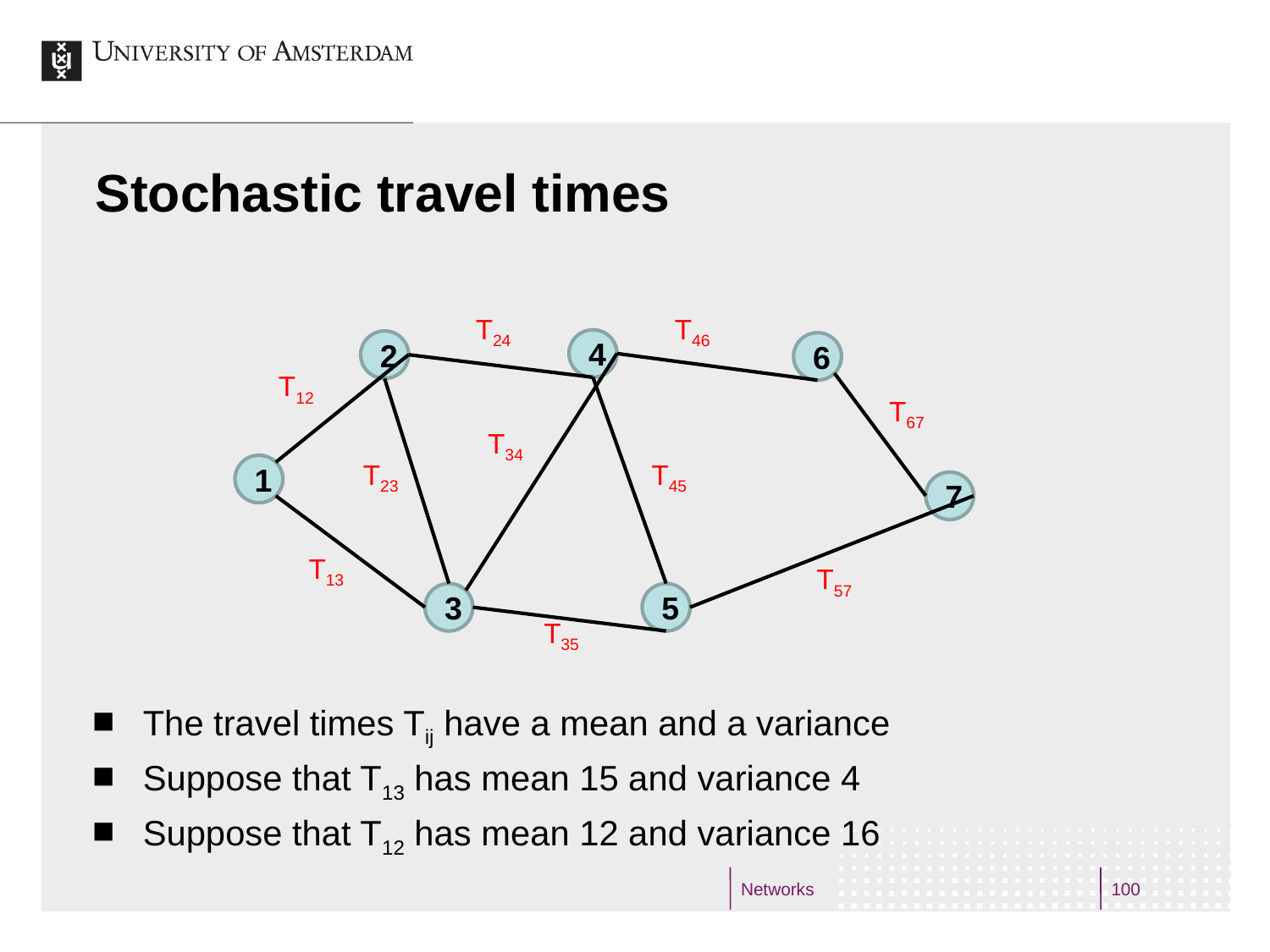

# Stochastic travel times
T24
T46

The travel times Tij have a mean and a variance
Suppose that T13 has mean 15 and variance 4
Suppose that T12 has mean 12 and variance 16

4
2
6
T12
T67
T34
T23
T45
1
7
T13
T57
3
5
T35
Networks
100